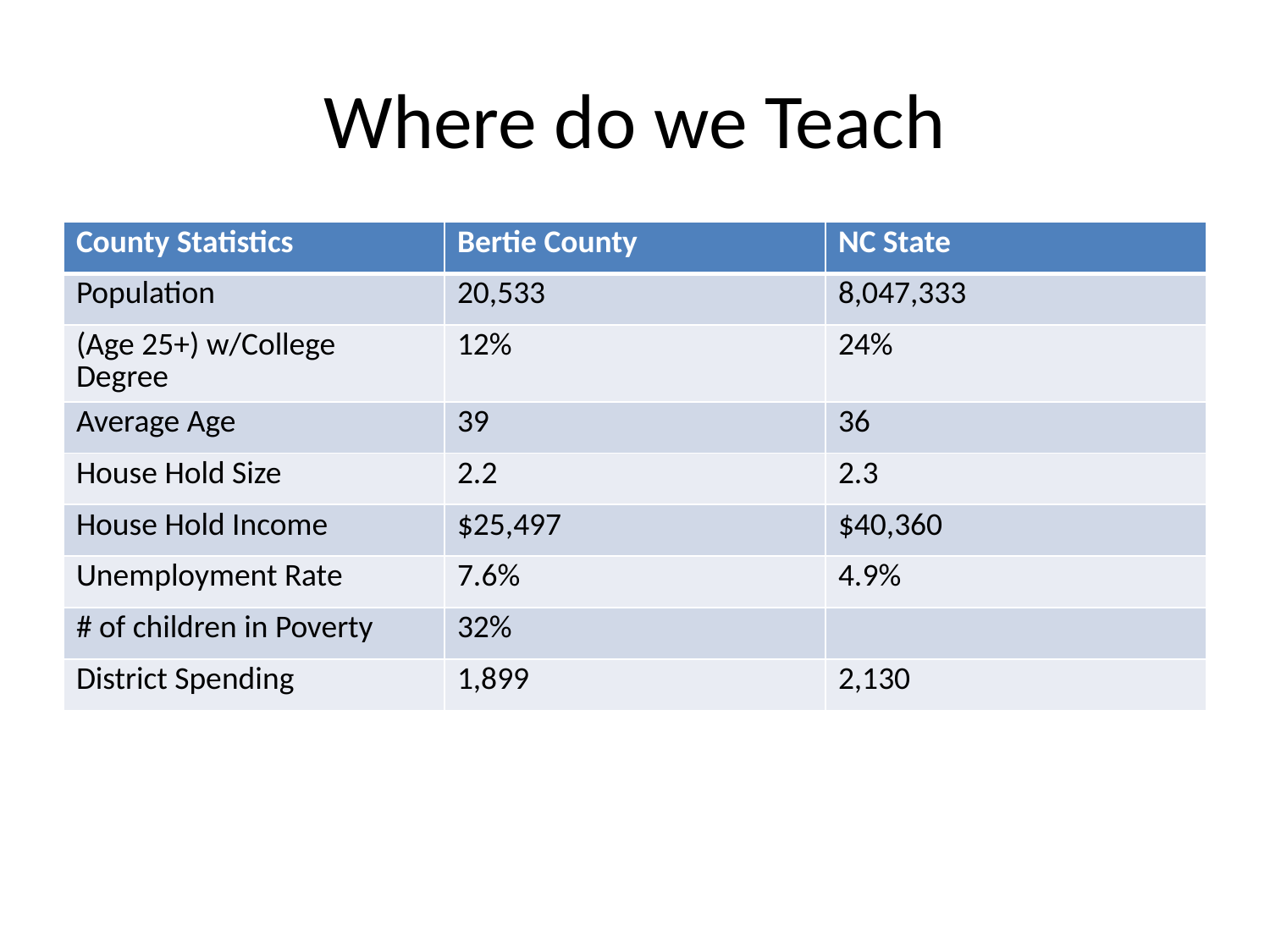

# Where do we Teach
| County Statistics | Bertie County | NC State |
| --- | --- | --- |
| Population | 20,533 | 8,047,333 |
| (Age 25+) w/College Degree | 12% | 24% |
| Average Age | 39 | 36 |
| House Hold Size | 2.2 | 2.3 |
| House Hold Income | $25,497 | $40,360 |
| Unemployment Rate | 7.6% | 4.9% |
| # of children in Poverty | 32% |  |
| District Spending | 1,899 | 2,130 |